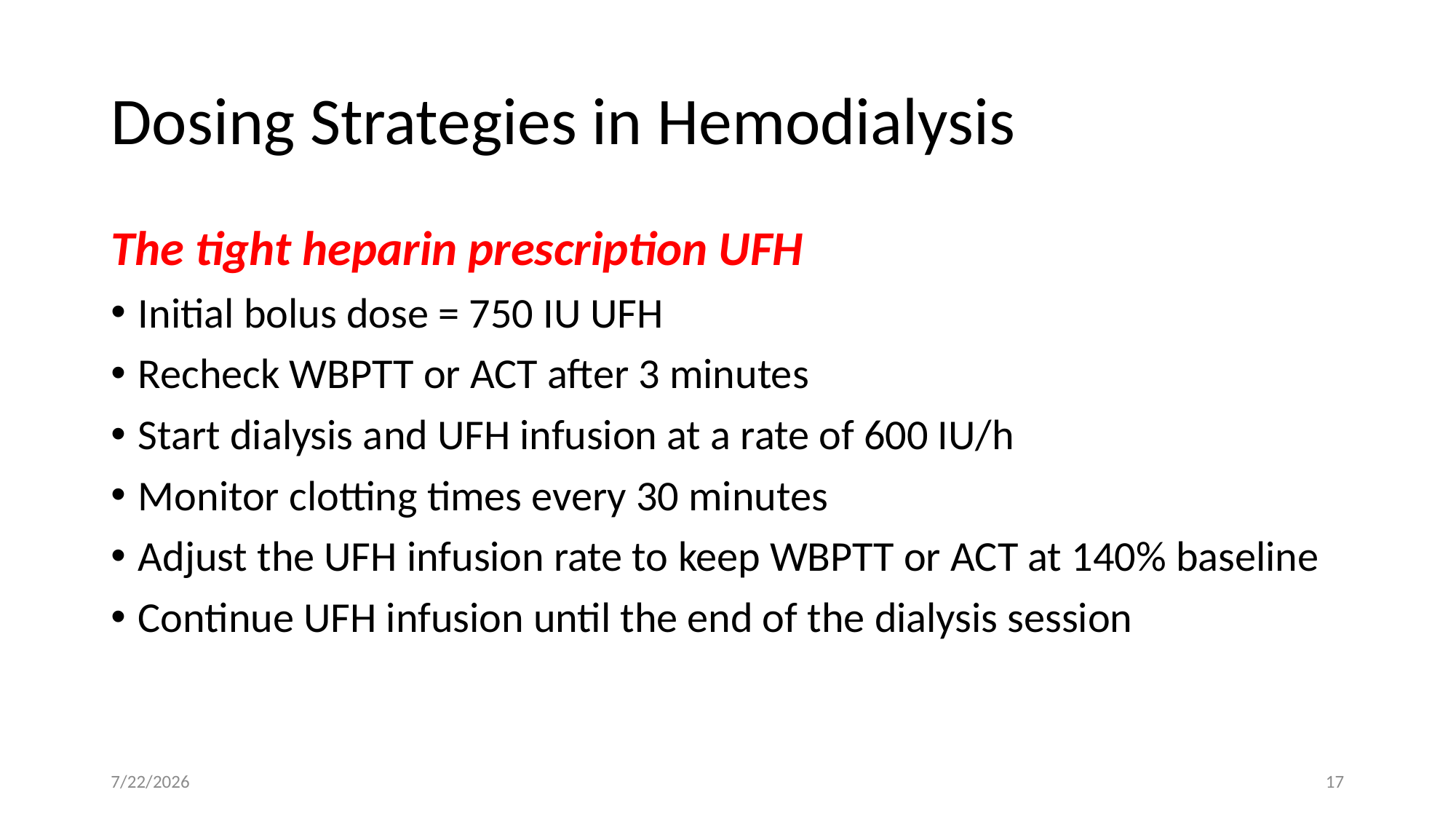

# Dosing Strategies in Hemodialysis
The tight heparin prescription UFH
Initial bolus dose = 750 IU UFH
Recheck WBPTT or ACT after 3 minutes
Start dialysis and UFH infusion at a rate of 600 IU/h
Monitor clotting times every 30 minutes
Adjust the UFH infusion rate to keep WBPTT or ACT at 140% baseline
Continue UFH infusion until the end of the dialysis session
7/22/2026
17